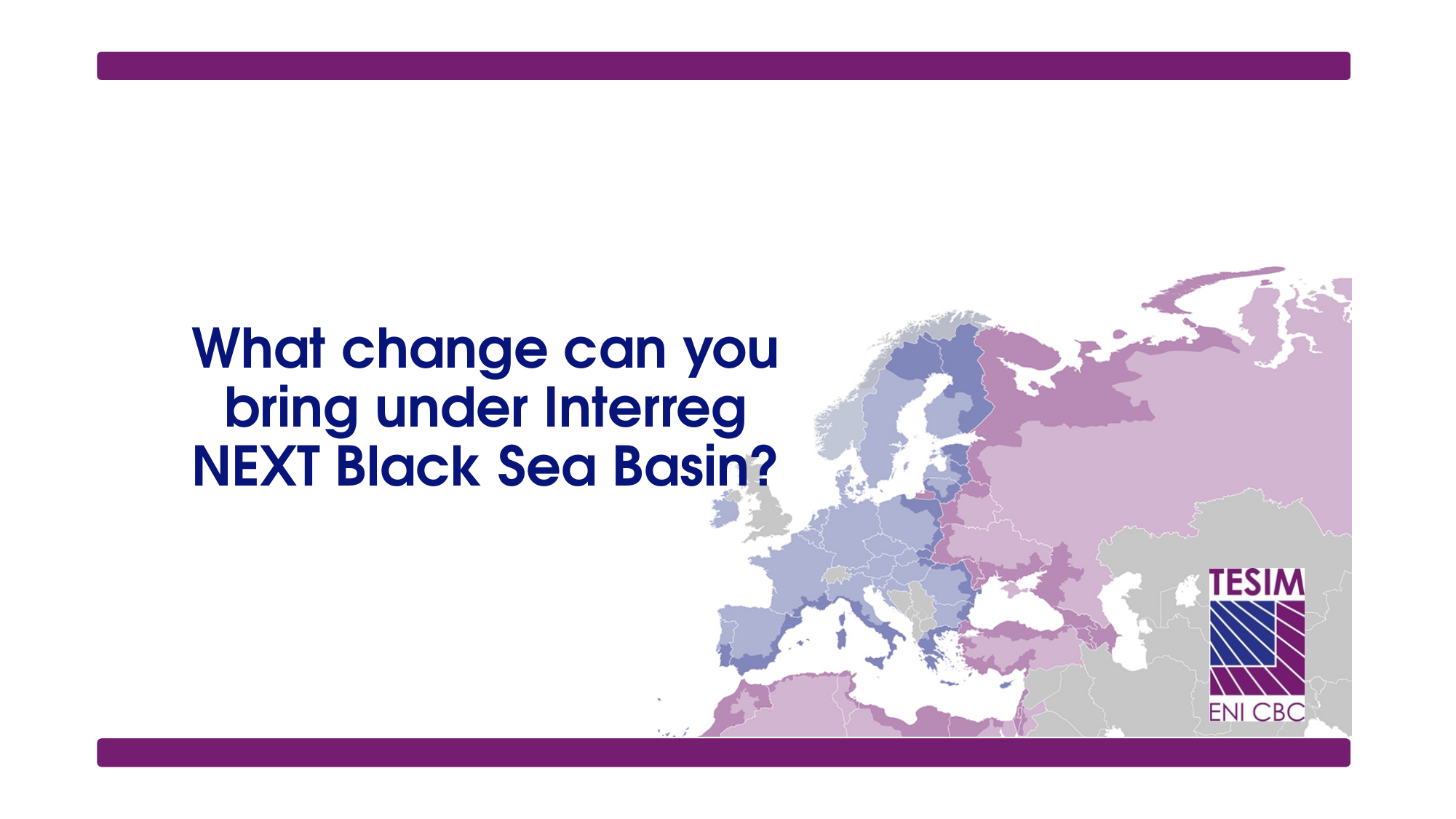

# What change can you bring under Interreg NEXT Black Sea Basin?